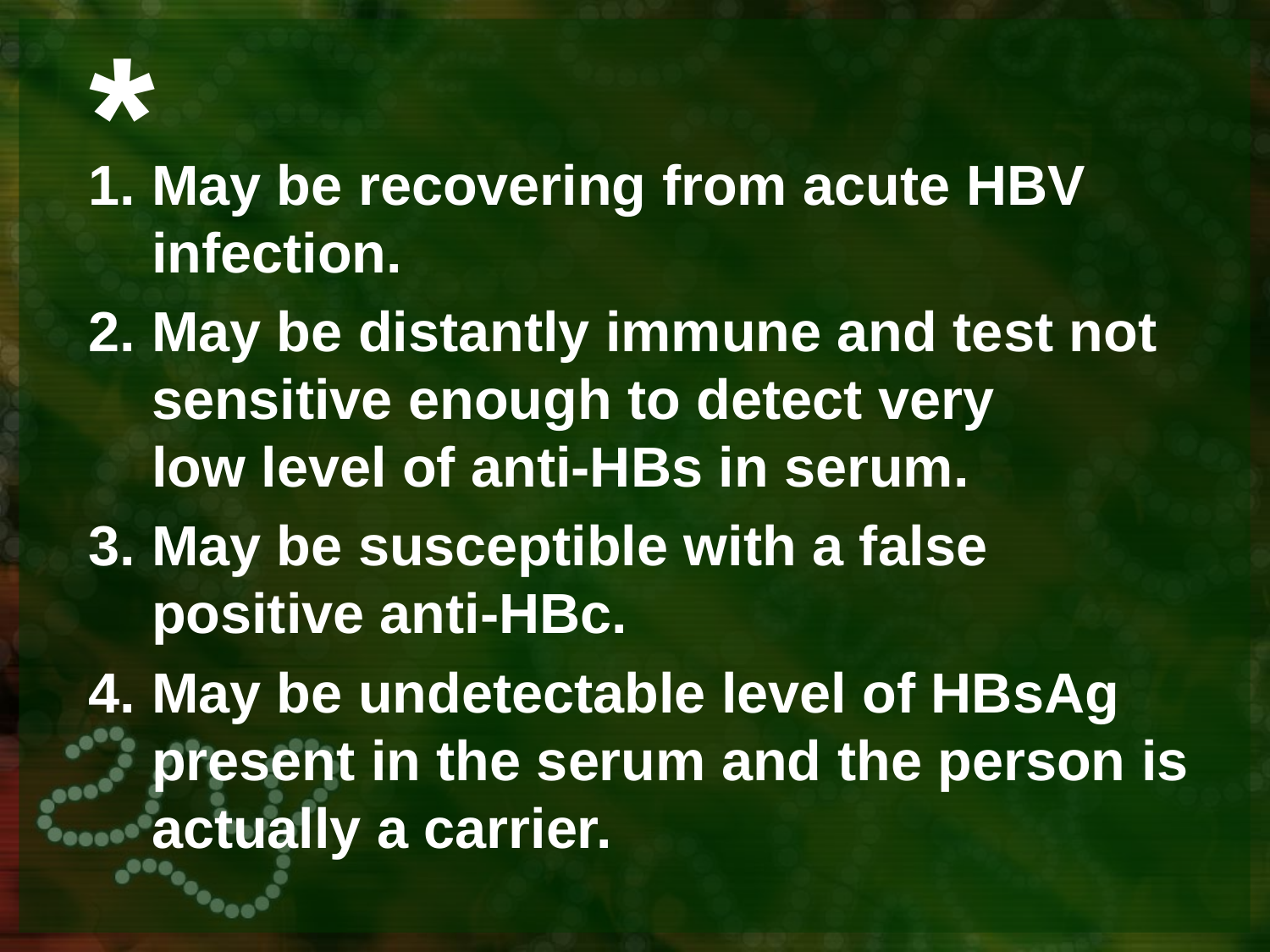

*

May be recovering from acute HBV infection.
May be distantly immune and test not sensitive enough to detect very low level of anti-HBs in serum.
May be susceptible with a false positive anti-HBc.
May be undetectable level of HBsAg present in the serum and the person is actually a carrier.